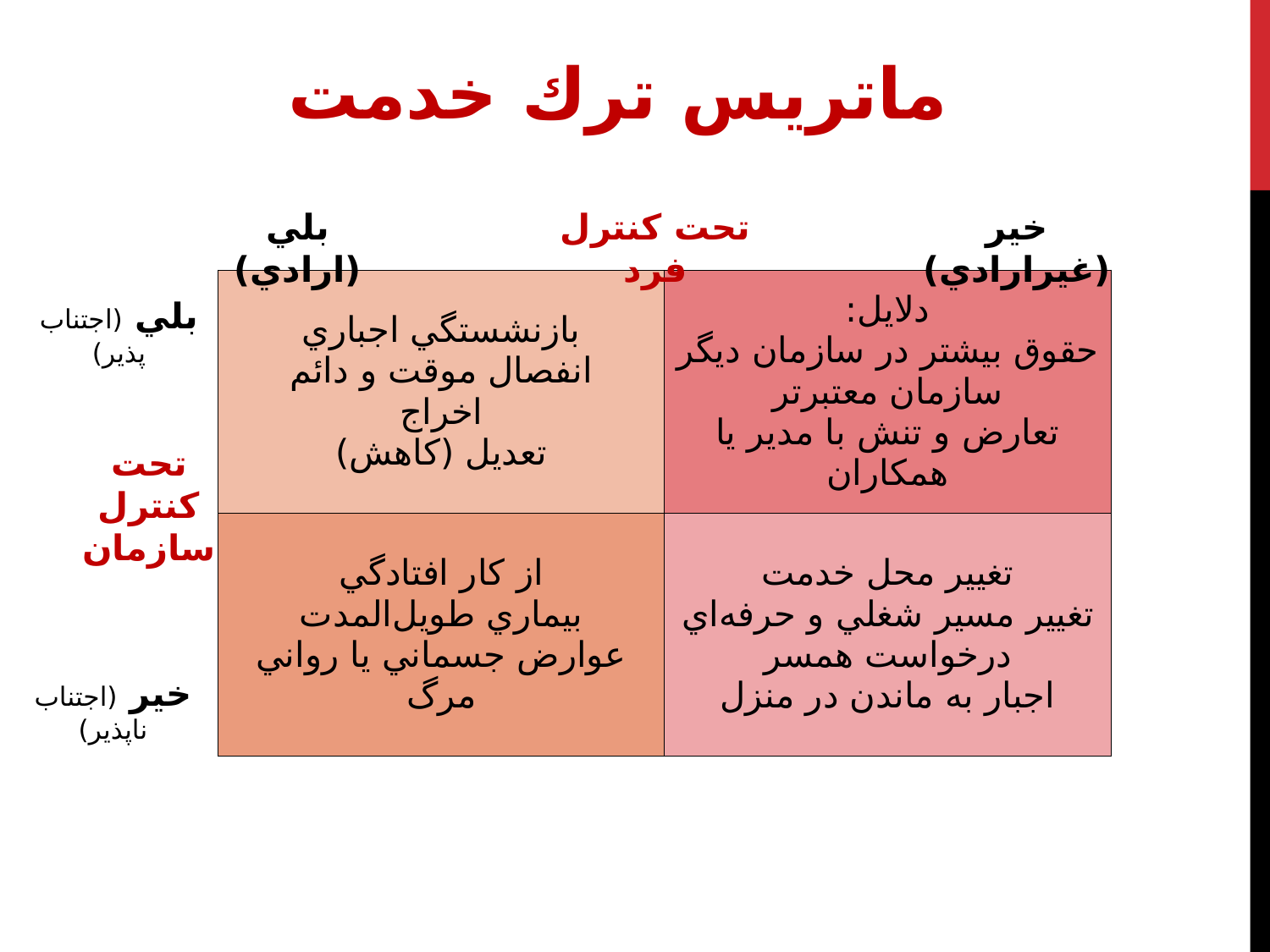

ماتريس ترك خدمت
بلي (ارادي)
تحت كنترل فرد
خير (غيرارادي)
| بازنشستگي اجباري انفصال موقت و دائم اخراج تعديل (كاهش) | دلایل: حقوق بيشتر در سازمان ديگر سازمان معتبرتر تعارض و تنش با مدير يا همكاران |
| --- | --- |
| از كار افتادگي بيماري طويل‌المدت عوارض جسماني يا رواني مرگ | تغيير محل خدمت تغيير مسير شغلي و حرفه‌اي درخواست همسر اجبار به ماندن در منزل |
بلي (اجتناب پذير)
تحت
كنترل
سازمان
خير (اجتناب ناپذير)
نكته كلي: رضايت شغلي و ترك خدمت رابطه منفي با يكديگر دارند .